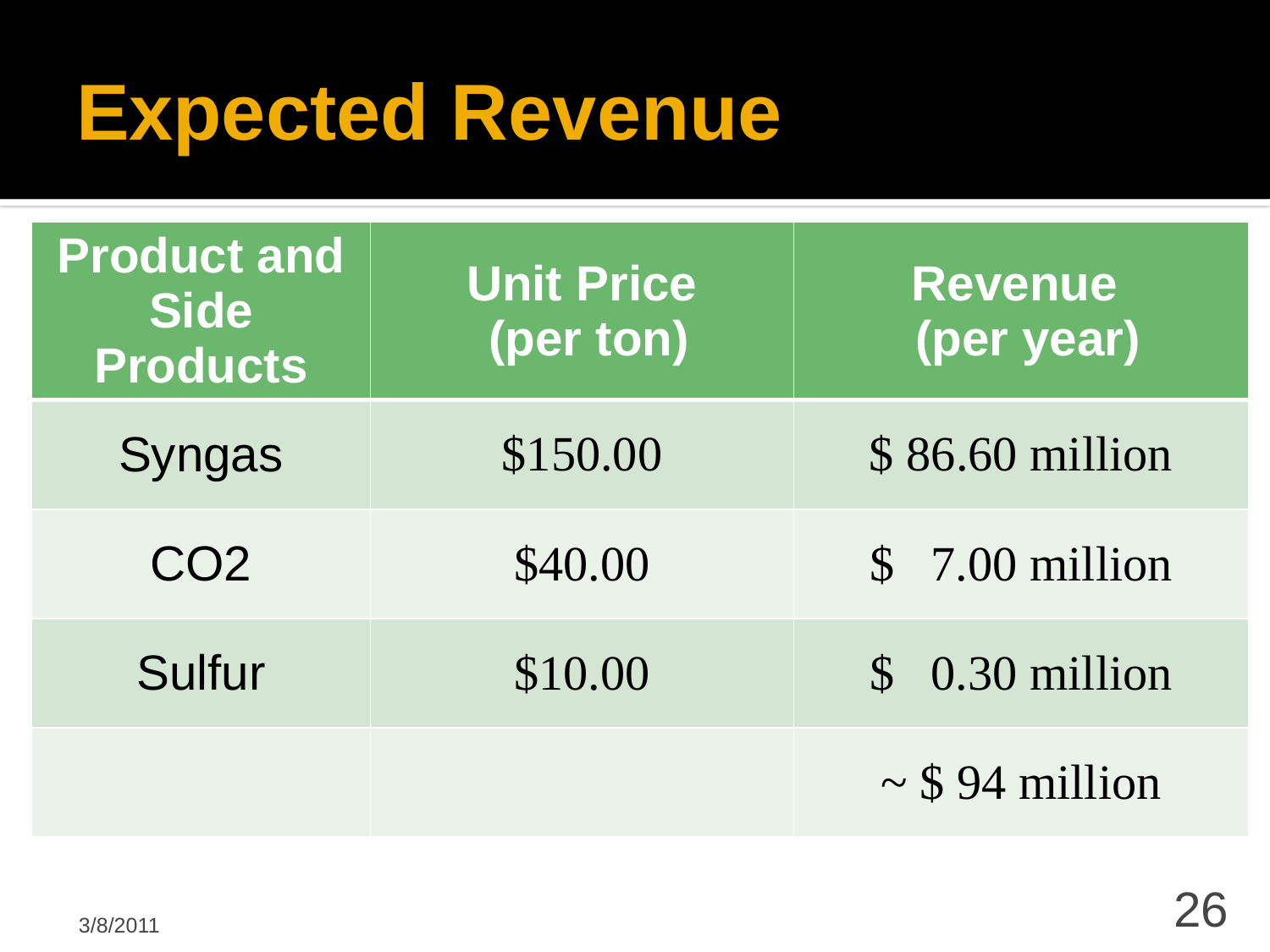

# Expected Revenue
| Product and Side Products | Unit Price (per ton) | Revenue (per year) |
| --- | --- | --- |
| Syngas | $150.00 | $ 86.60 million |
| CO2 | $40.00 | $ 7.00 million |
| Sulfur | $10.00 | $ 0.30 million |
|  |  | ~ $ 94 million |
3/8/2011
26